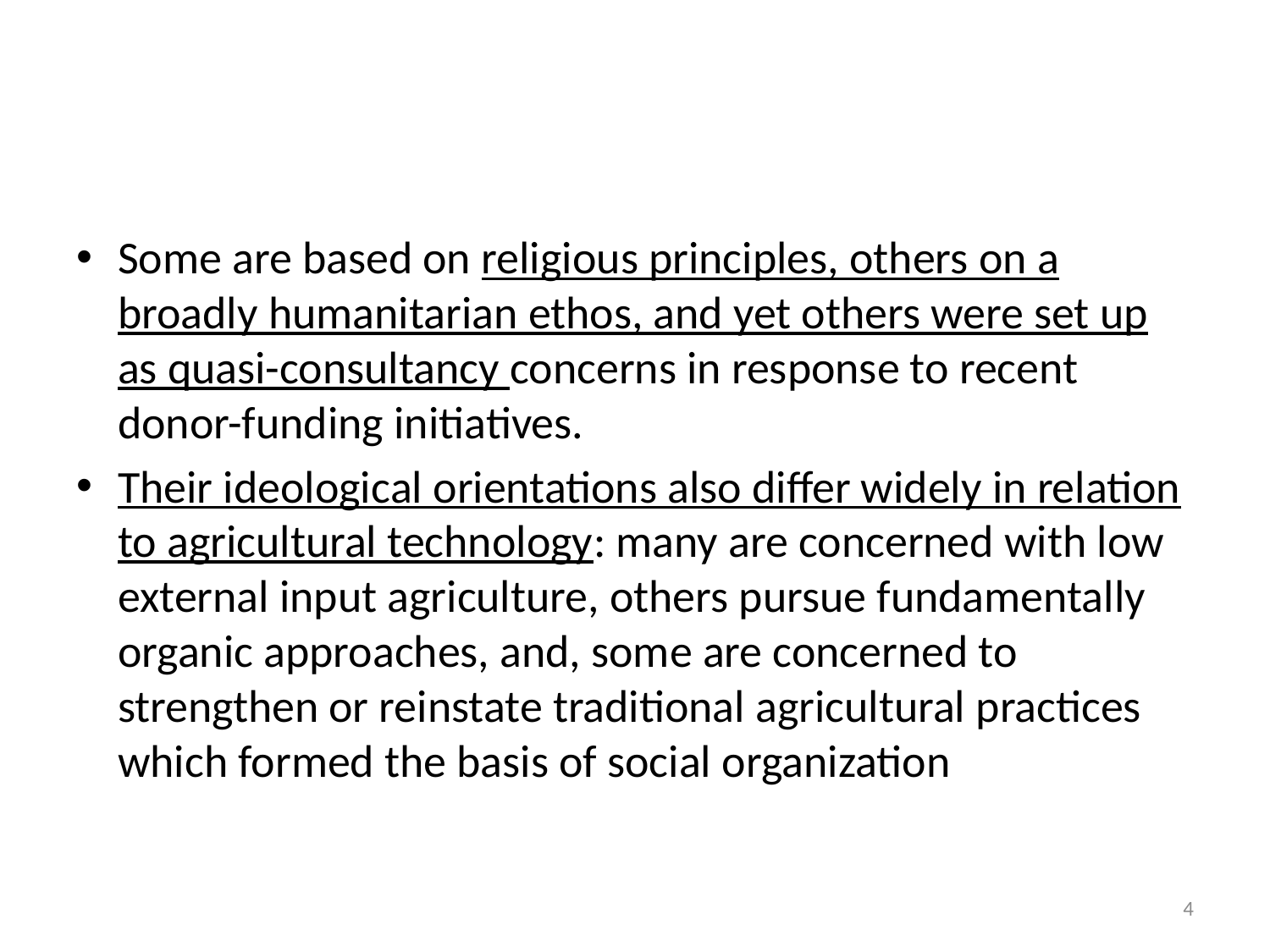

#
Some are based on religious principles, others on a broadly humanitarian ethos, and yet others were set up as quasi-consultancy concerns in response to recent donor-funding initiatives.
Their ideological orientations also differ widely in relation to agricultural technology: many are concerned with low external input agriculture, others pursue fundamentally organic approaches, and, some are concerned to strengthen or reinstate traditional agricultural practices which formed the basis of social organization
4